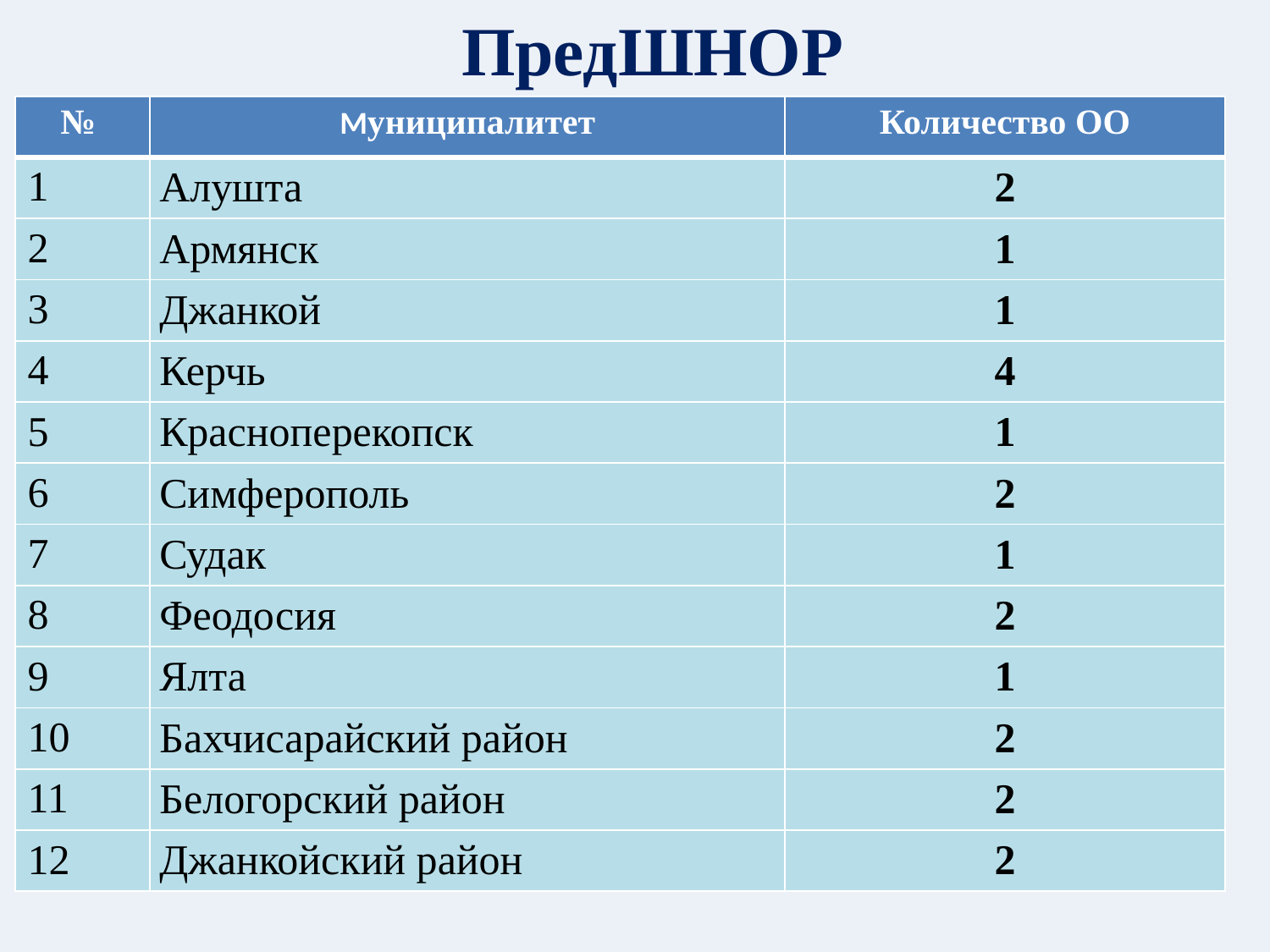

# ПредШНОР
| № | Муниципалитет | Количество ОО |
| --- | --- | --- |
| 1 | Алушта | 2 |
| 2 | Армянск | 1 |
| 3 | Джанкой | 1 |
| 4 | Керчь | 4 |
| 5 | Красноперекопск | 1 |
| 6 | Симферополь | 2 |
| 7 | Судак | 1 |
| 8 | Феодосия | 2 |
| 9 | Ялта | 1 |
| 10 | Бахчисарайский район | 2 |
| 11 | Белогорский район | 2 |
| 12 | Джанкойский район | 2 |